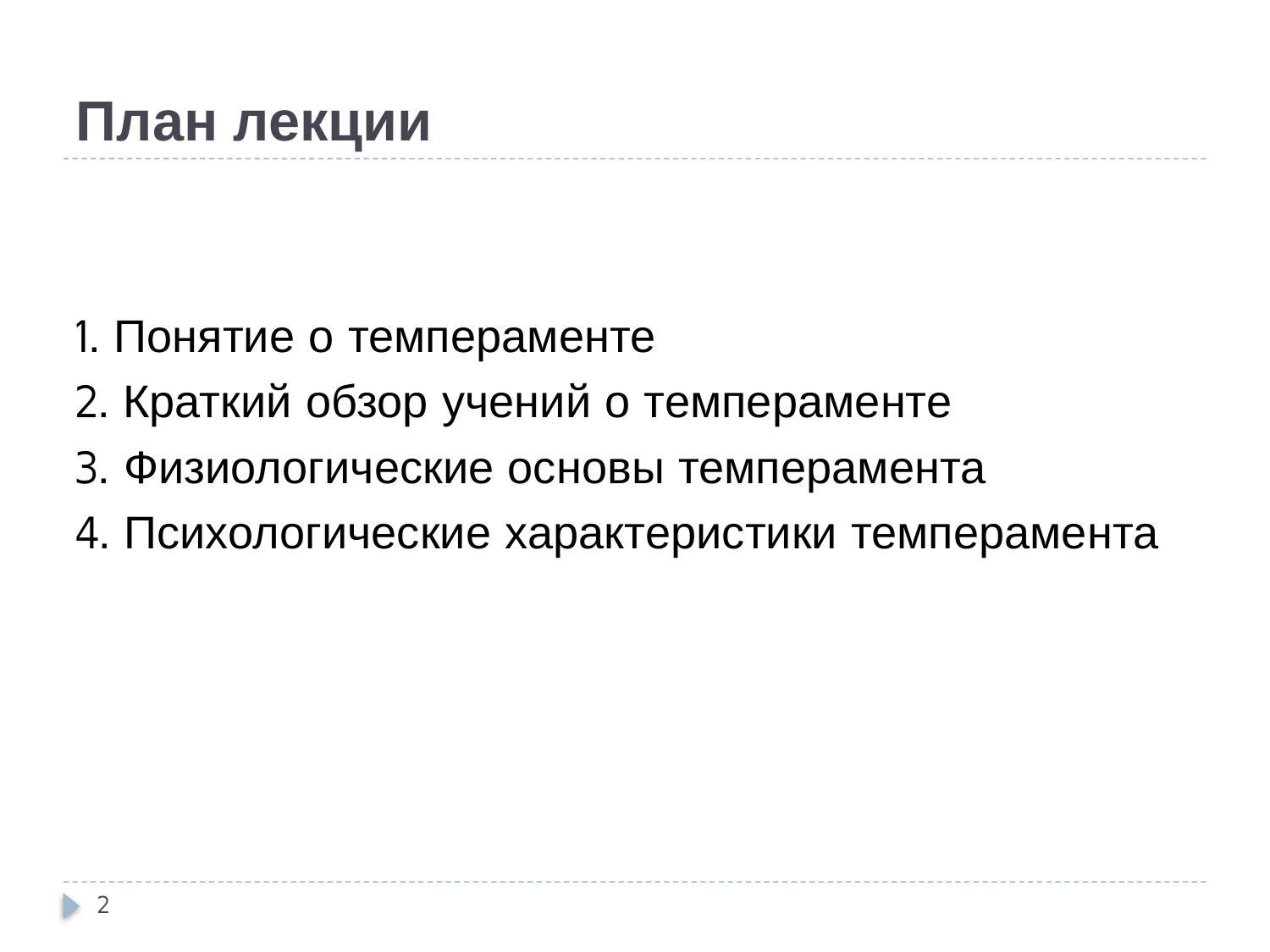

# План лекции

1. Понятие о темпераменте
2. Краткий обзор учений о темпераменте
3. Физиологические основы темперамента
4. Психологические характеристики темперамента
2